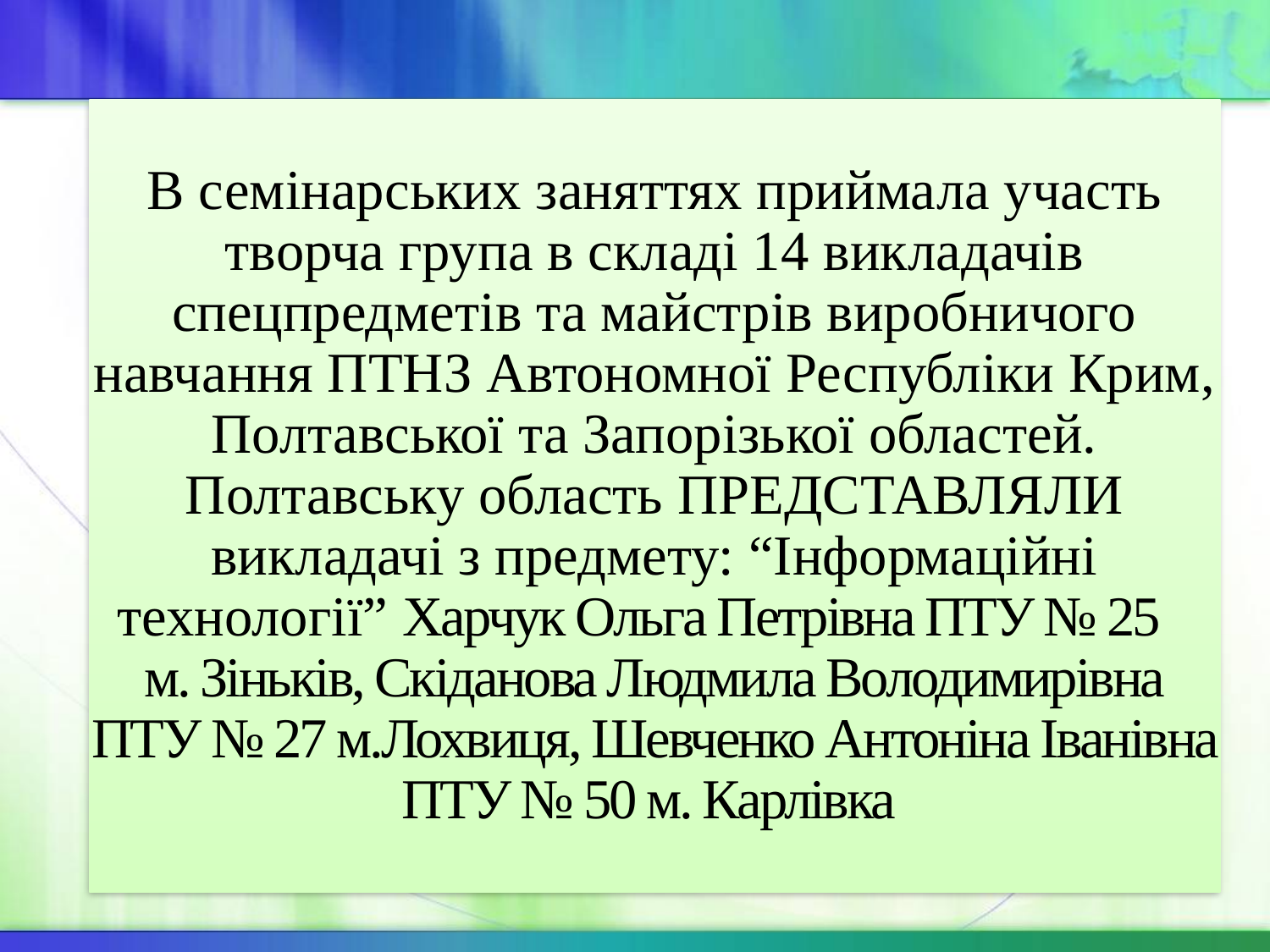

# В семінарських заняттях приймала участь творча група в складі 14 викладачів спецпредметів та майстрів виробничого навчання ПТНЗ Автономної Республіки Крим, Полтавської та Запорізької областей. Полтавську область ПРЕДСТАВЛЯЛИ викладачі з предмету: “Інформаційні технології” Харчук Ольга Петрівна ПТУ № 25    м. Зіньків, Скіданова Людмила Володимирівна ПТУ № 27 м.Лохвиця, Шевченко Антоніна Іванівна ПТУ № 50 м. Карлівка